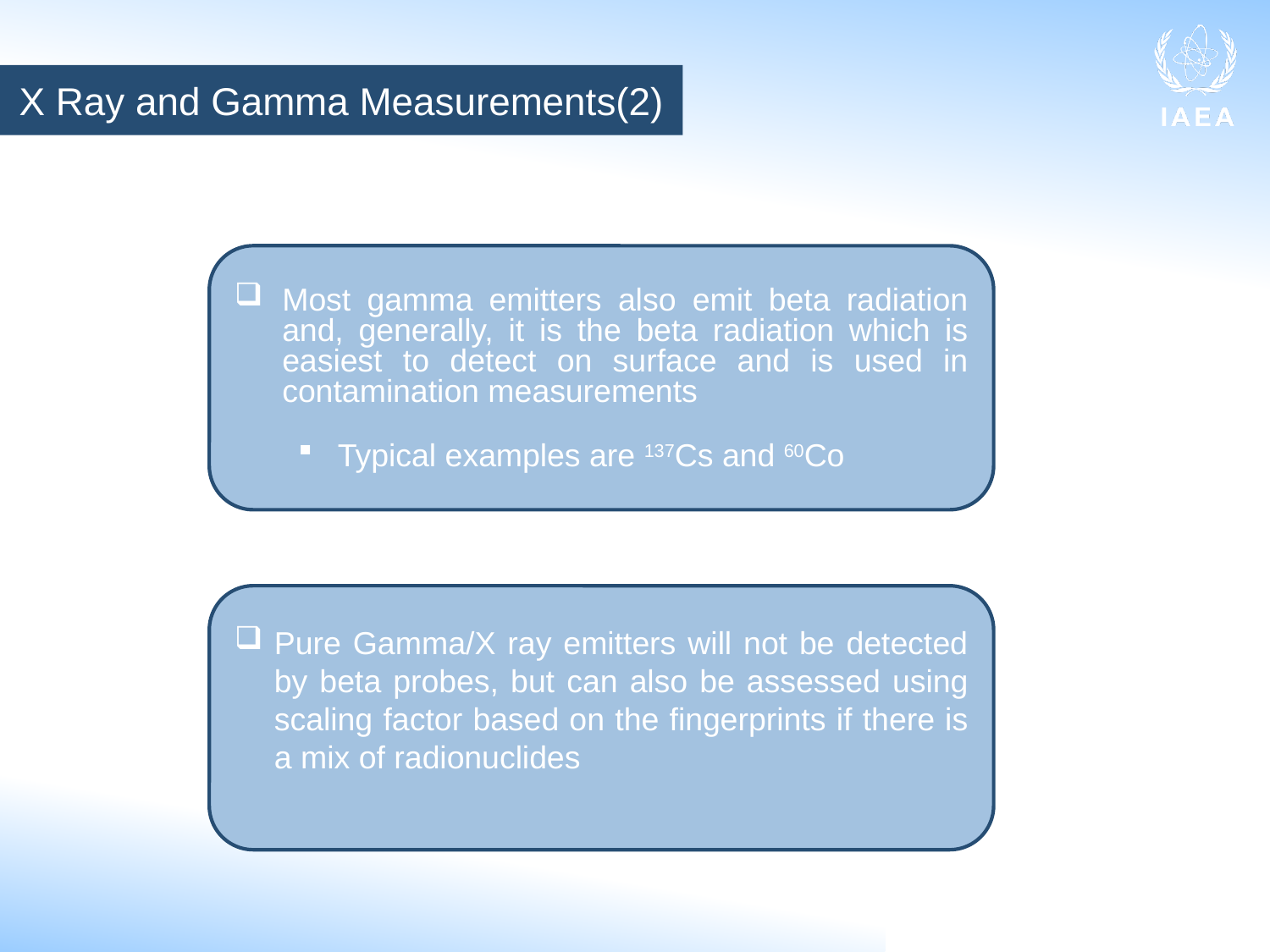

X Ray and Gamma Measurements(2)

Most gamma emitters also emit beta radiation and, generally, it is the beta radiation which is easiest to detect on surface and is used in contamination measurements

Typical examples are 137Cs and 60Co

Pure Gamma/X ray emitters will not be detected by beta probes, but can also be assessed using scaling factor based on the fingerprints if there is a mix of radionuclides